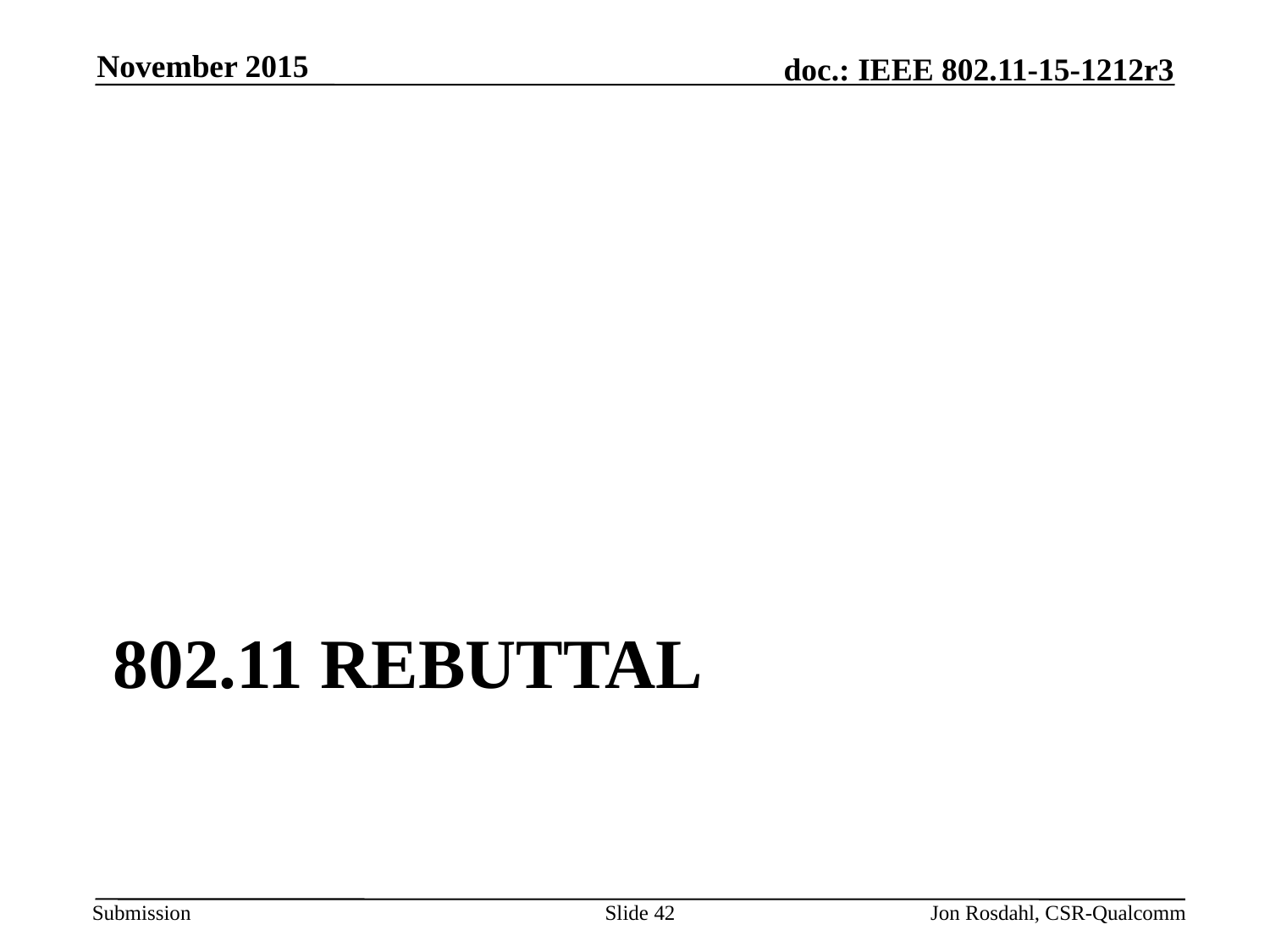

November 2015

# 802.11 Rebuttal
Slide 42
Jon Rosdahl, CSR-Qualcomm